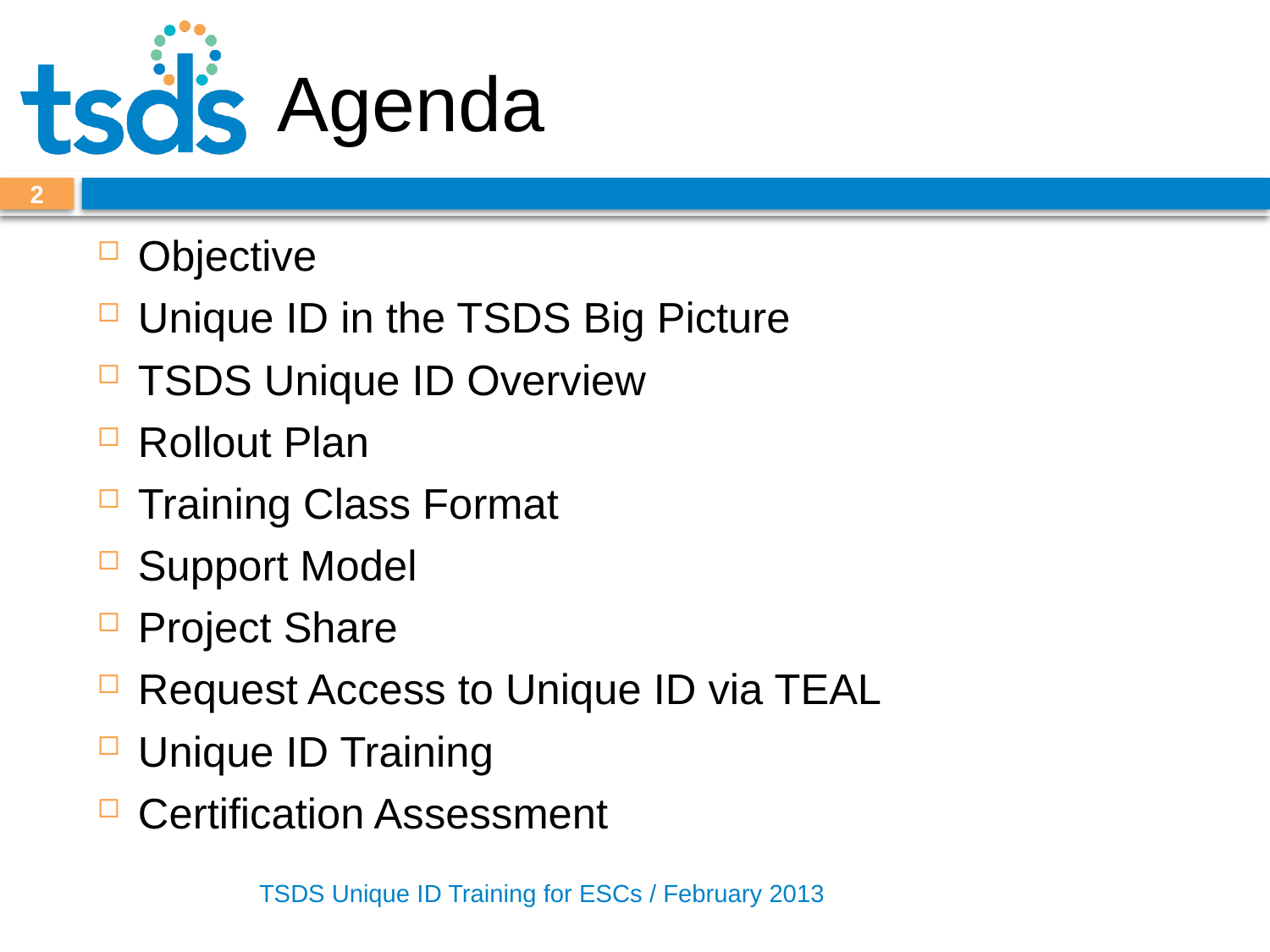

# Agenda
2
Objective
Unique ID in the TSDS Big Picture
TSDS Unique ID Overview
Rollout Plan
Training Class Format
Support Model
Project Share
Request Access to Unique ID via TEAL
Unique ID Training
Certification Assessment
TSDS Unique ID Training for ESCs / February 2013